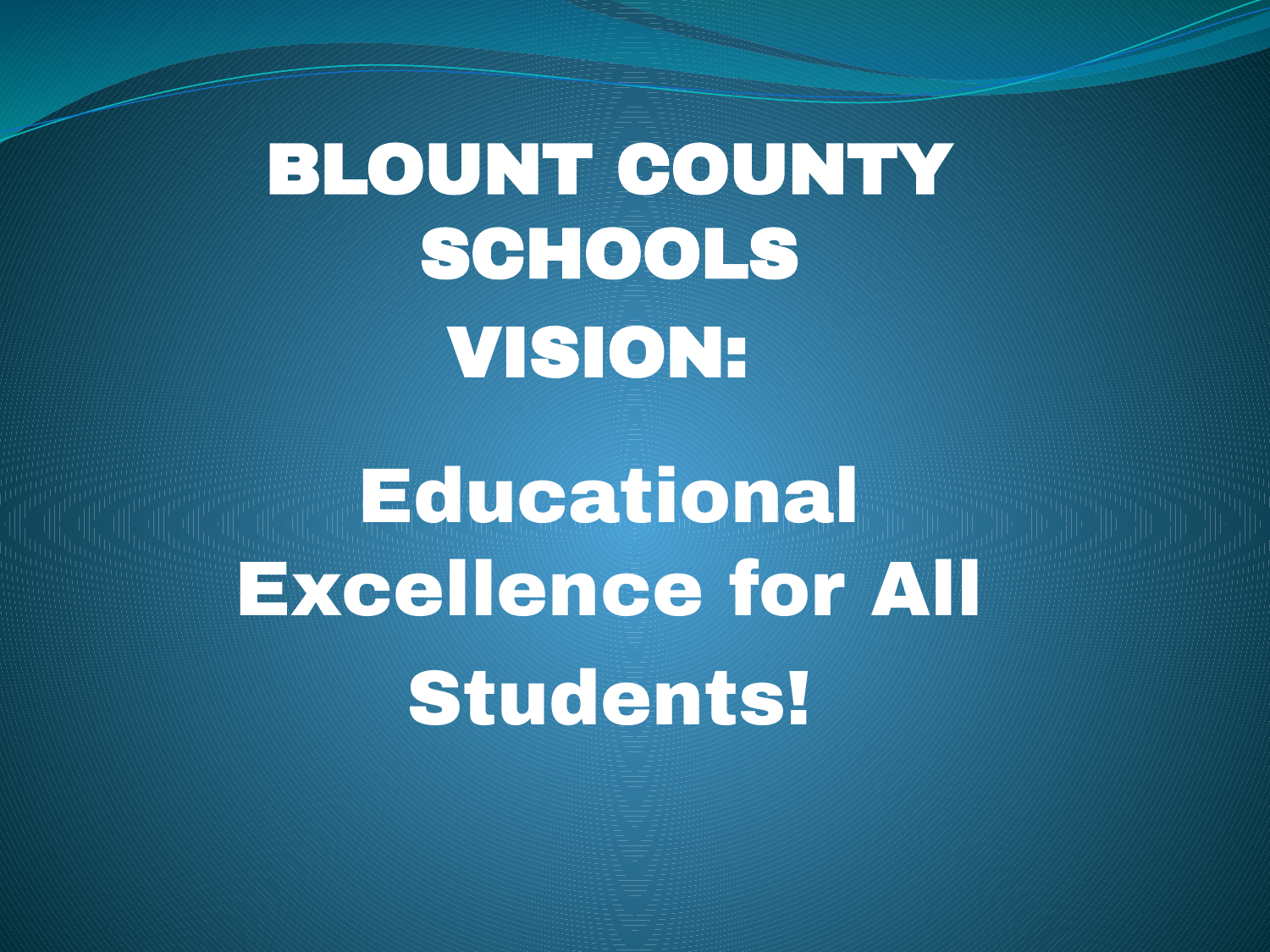

BLOUNT COUNTY SCHOOLS
VISION:

Educational Excellence for All
Students!